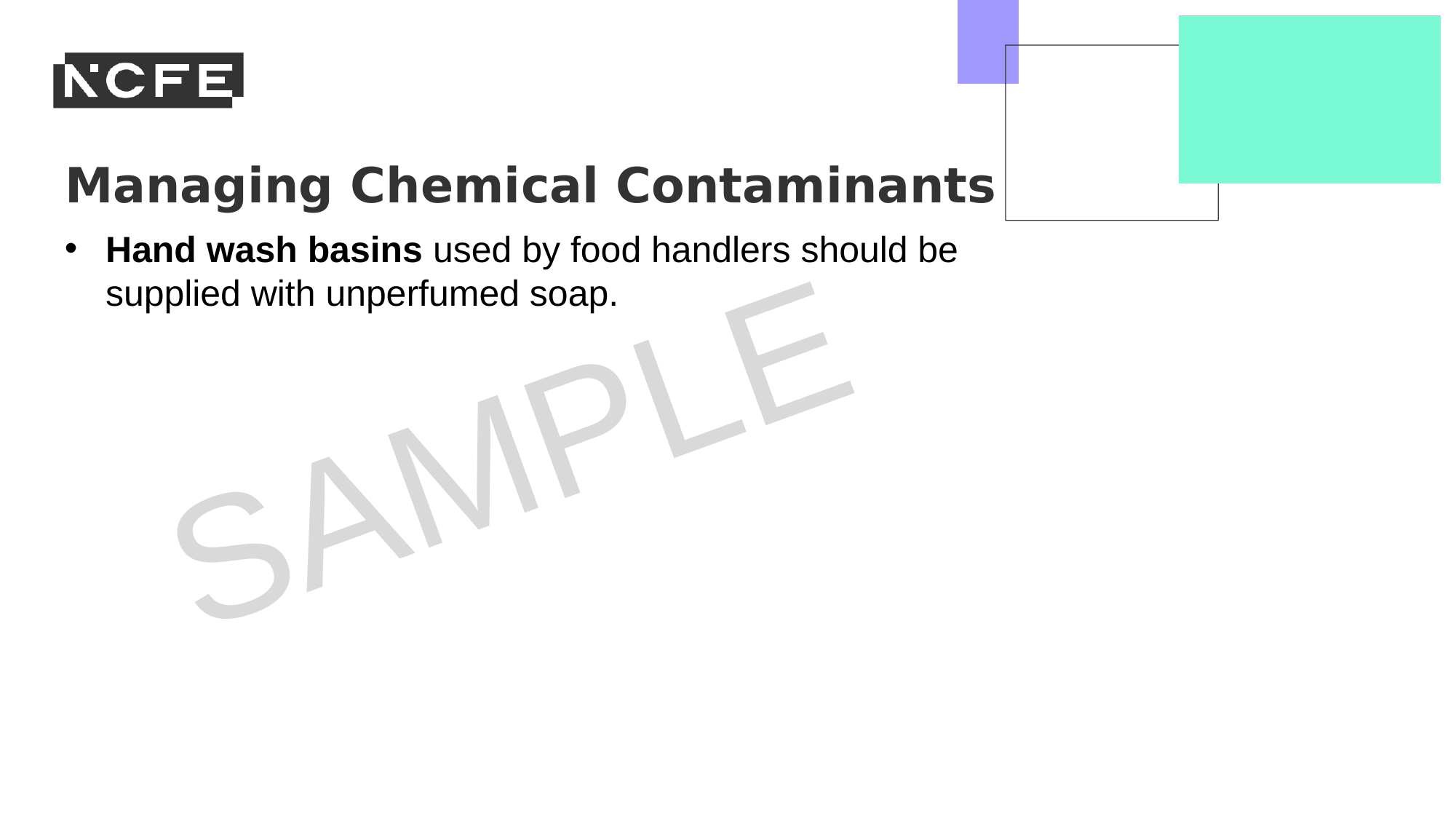

Managing Chemical Contaminants
Hand wash basins used by food handlers should be supplied with unperfumed soap.